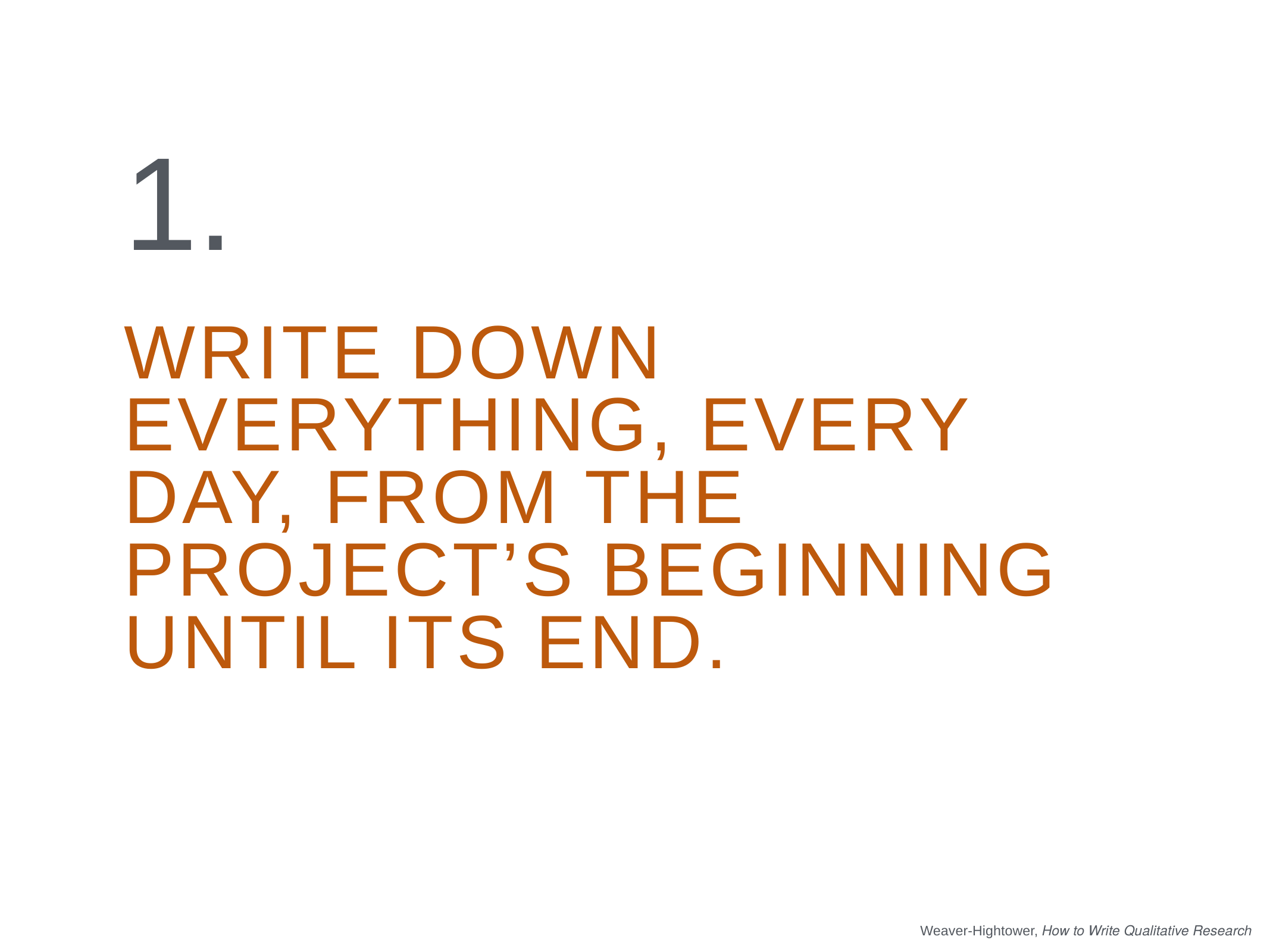

1.
Write down everything, every day, from the project’s beginning until its end.